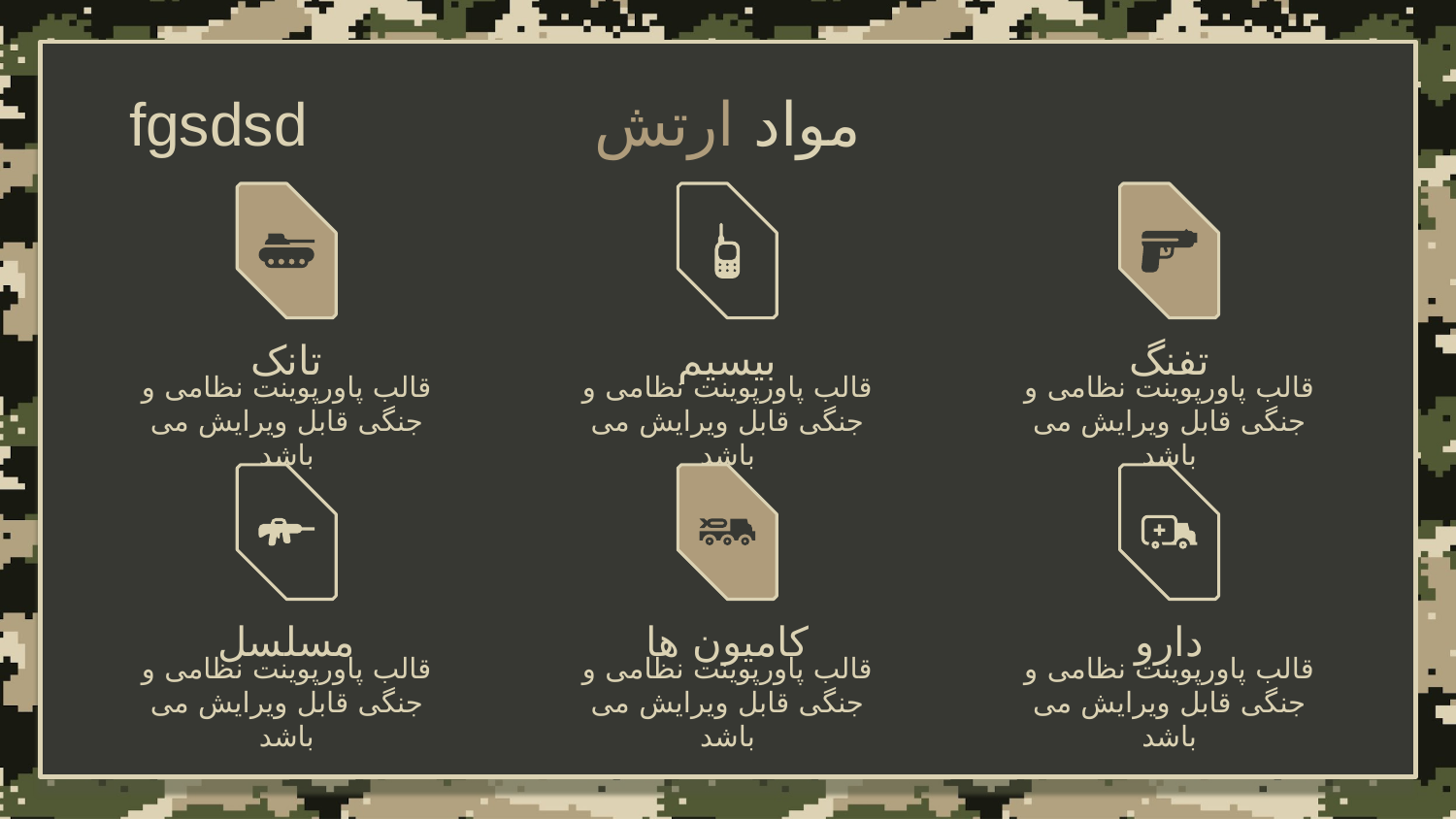

fgsdsd
مواد ارتش

تانک
بیسیم
تفنگ
قالب پاورپوینت نظامی و جنگی قابل ویرایش می باشد
قالب پاورپوینت نظامی و جنگی قابل ویرایش می باشد
قالب پاورپوینت نظامی و جنگی قابل ویرایش می باشد

# مسلسل
کامیون ها
دارو
قالب پاورپوینت نظامی و جنگی قابل ویرایش می باشد
قالب پاورپوینت نظامی و جنگی قابل ویرایش می باشد
قالب پاورپوینت نظامی و جنگی قابل ویرایش می باشد